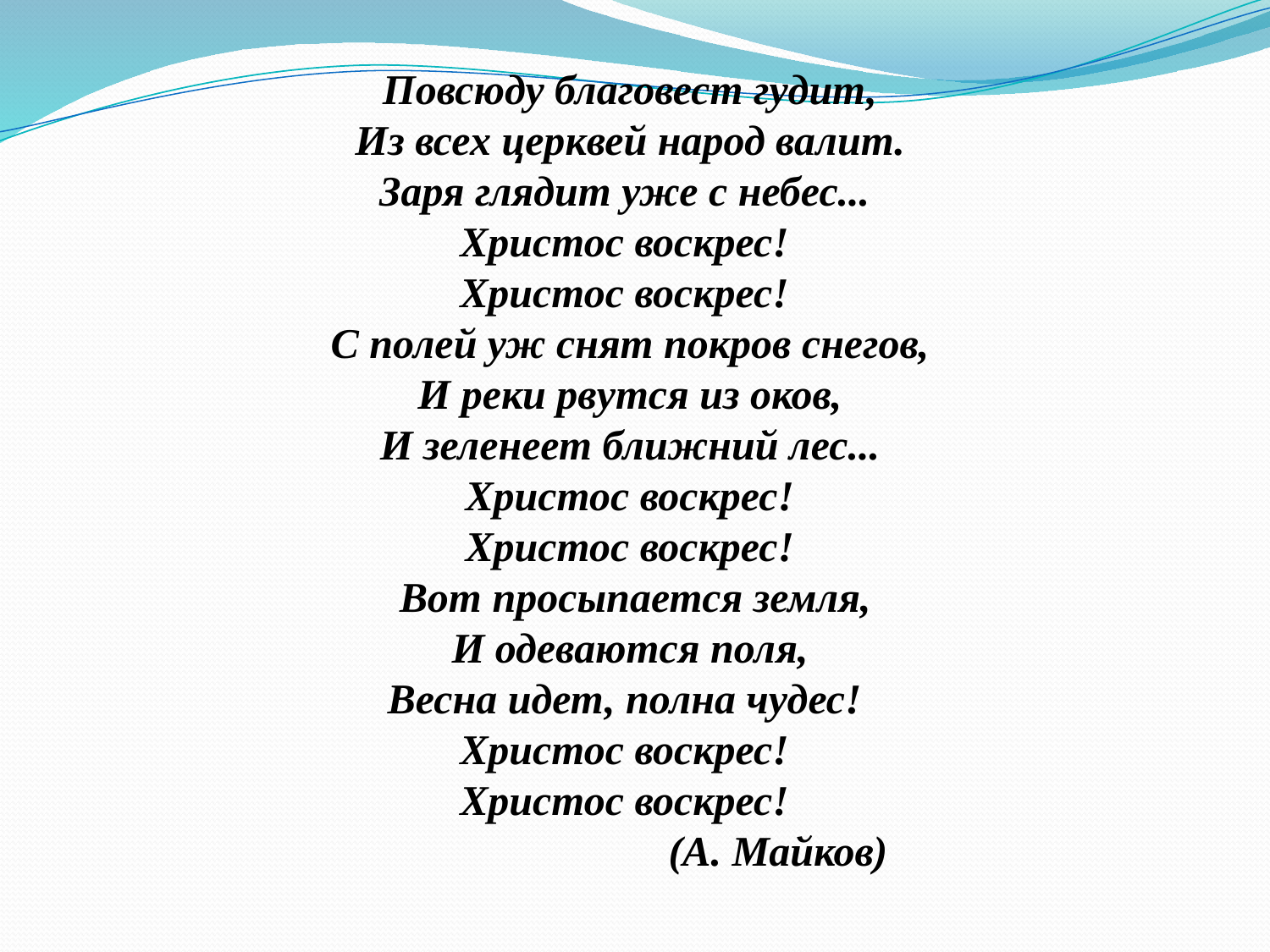

Повсюду благовест гудит,
 Из всех церквей народ валит.
Заря глядит уже с небес...
Христос воскрес!
Христос воскрес!
С полей уж снят покров снегов,
 И реки рвутся из оков,
И зеленеет ближний лес...
 Христос воскрес!
Христос воскрес!
 Вот просыпается земля,
 И одеваются поля,
Весна идет, полна чудес!
Христос воскрес!
Христос воскрес!
                            (А. Майков)